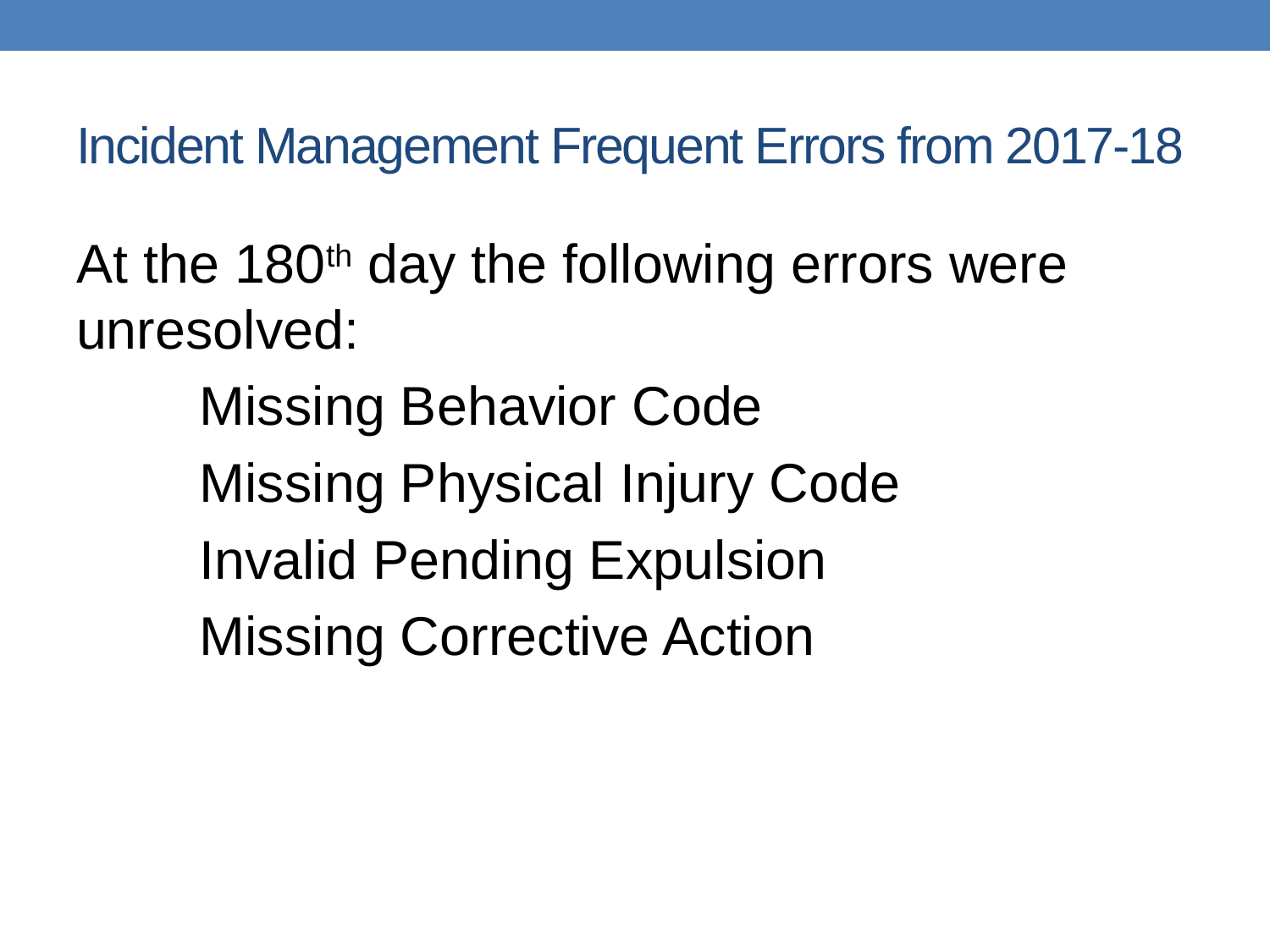

# Incident Management Frequent Errors from 2017-18
At the 180th day the following errors were unresolved:
	Missing Behavior Code
	Missing Physical Injury Code
	Invalid Pending Expulsion
	Missing Corrective Action